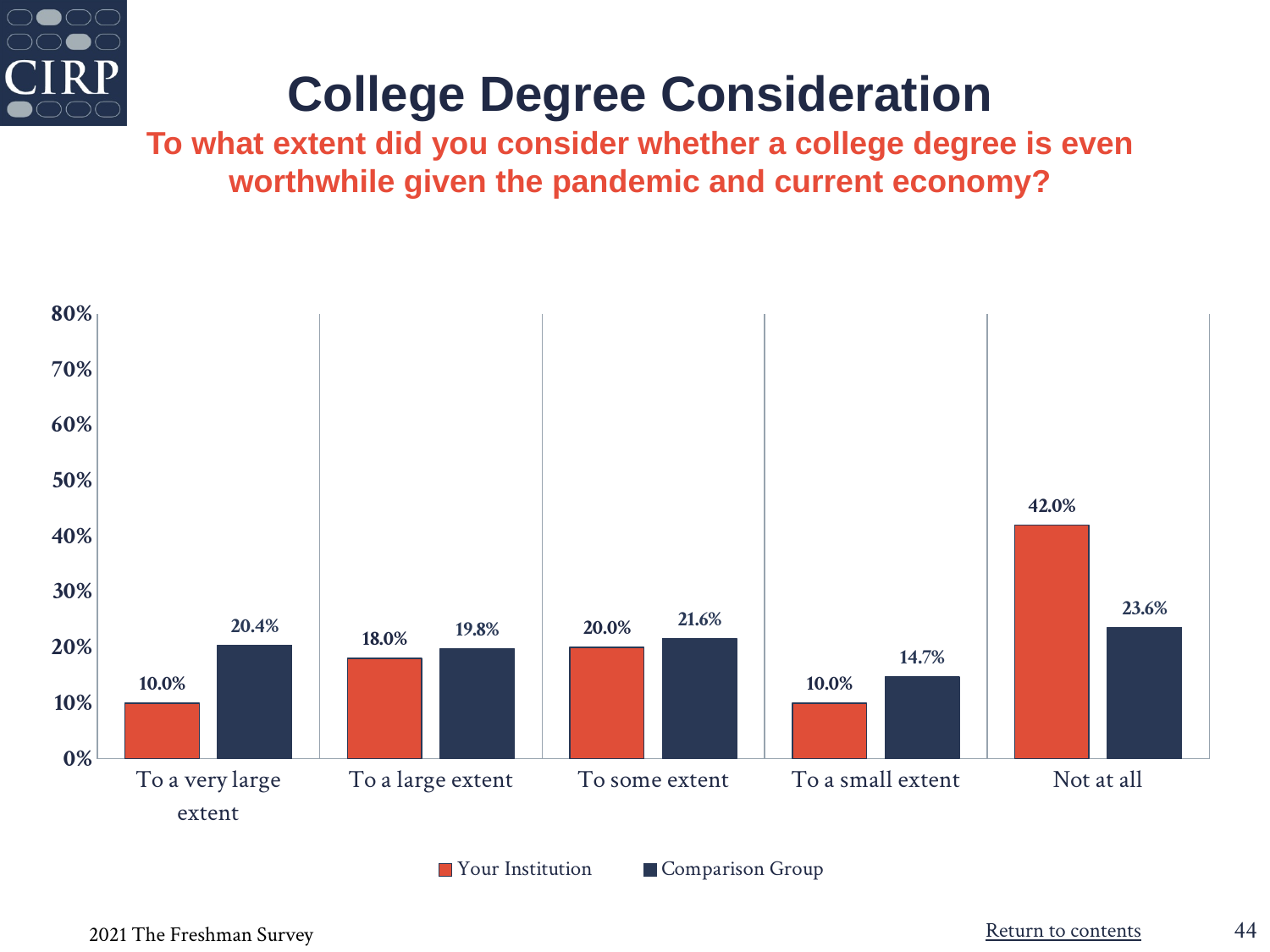

# College Degree Consideration
To what extent did you consider whether a college degree is even worthwhile given the pandemic and current economy?

### Chart: Sex

| Category |
|---|

### Chart

| Category | Your Institution | Comparison Group |
|---|---|---|
| To a very large extent | 0.1 | 0.204 |
| To a large extent | 0.18 | 0.198 |
| To some extent | 0.2 | 0.216 |
| To a small extent | 0.1 | 0.147 |
| Not at all | 0.42 | 0.236 |
2021 The Freshman Survey
Return to contents
44